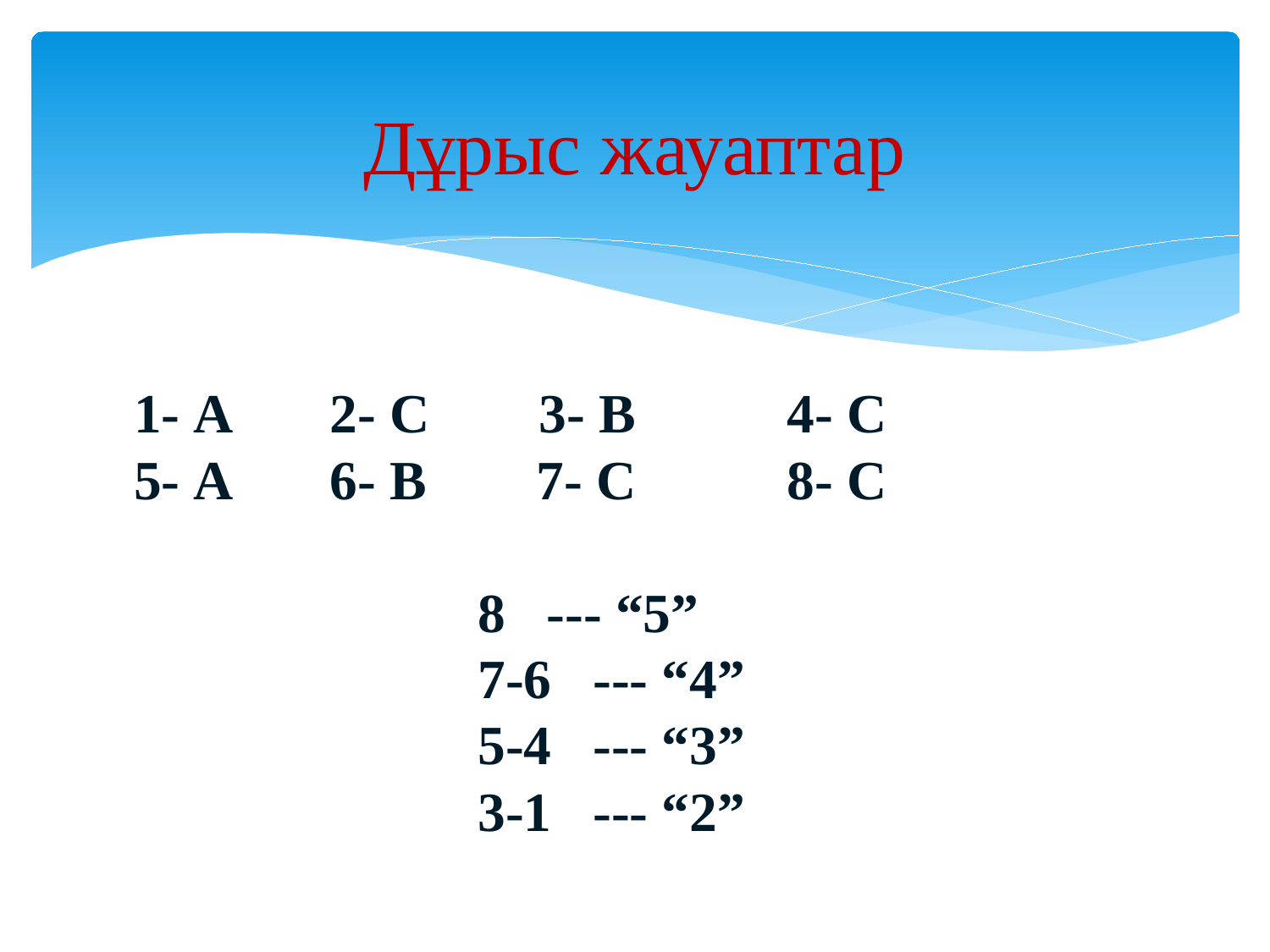

# Дұрыс жауаптар
1- А       2- С        3- В           4- С
5- А       6- В        7- С           8- С

                         8   --- “5”
                         7-6   --- “4”
                         5-4   --- “3”
                         3-1   --- “2”